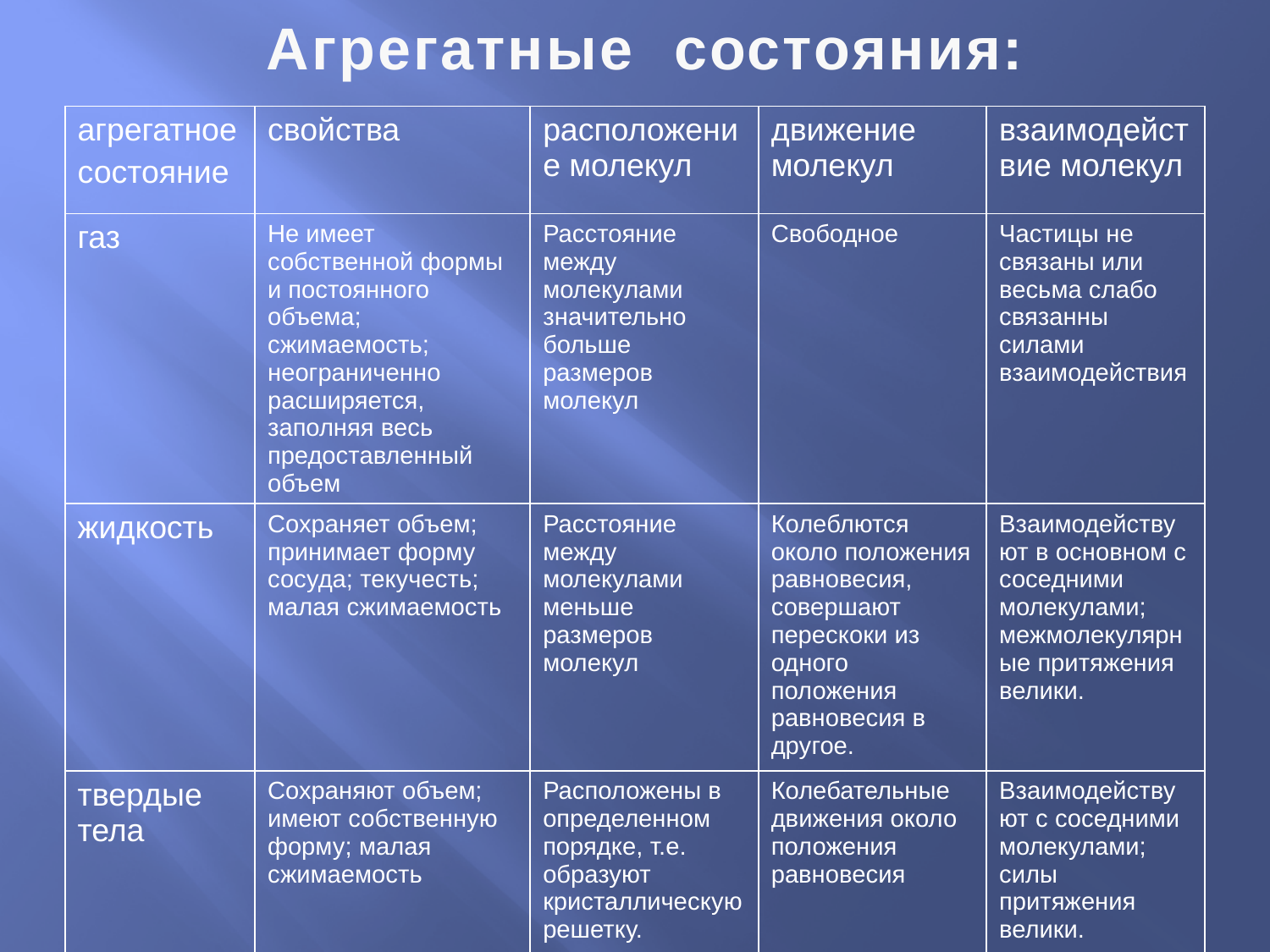

# Агрегатные  состояния:
| агрегатное состояние | свойства | расположение молекул | движение молекул | взаимодействие молекул |
| --- | --- | --- | --- | --- |
| газ | Не имеет собственной формы и постоянного объема; сжимаемость; неограниченно расширяется, заполняя весь предоставленный объем | Расстояние между молекулами значительно больше размеров молекул | Свободное | Частицы не связаны или весьма слабо связанны силами взаимодействия |
| жидкость | Сохраняет объем; принимает форму сосуда; текучесть; малая сжимаемость | Расстояние между молекулами меньше размеров молекул | Колеблются около положения равновесия, совершают перескоки из одного положения равновесия в другое. | Взаимодействуют в основном с соседними молекулами; межмолекулярные притяжения велики. |
| твердые тела | Сохраняют объем; имеют собственную форму; малая сжимаемость | Расположены в определенном порядке, т.е. образуют кристаллическую решетку. | Колебательные движения около положения равновесия | Взаимодействуют с соседними молекулами; силы притяжения велики. |